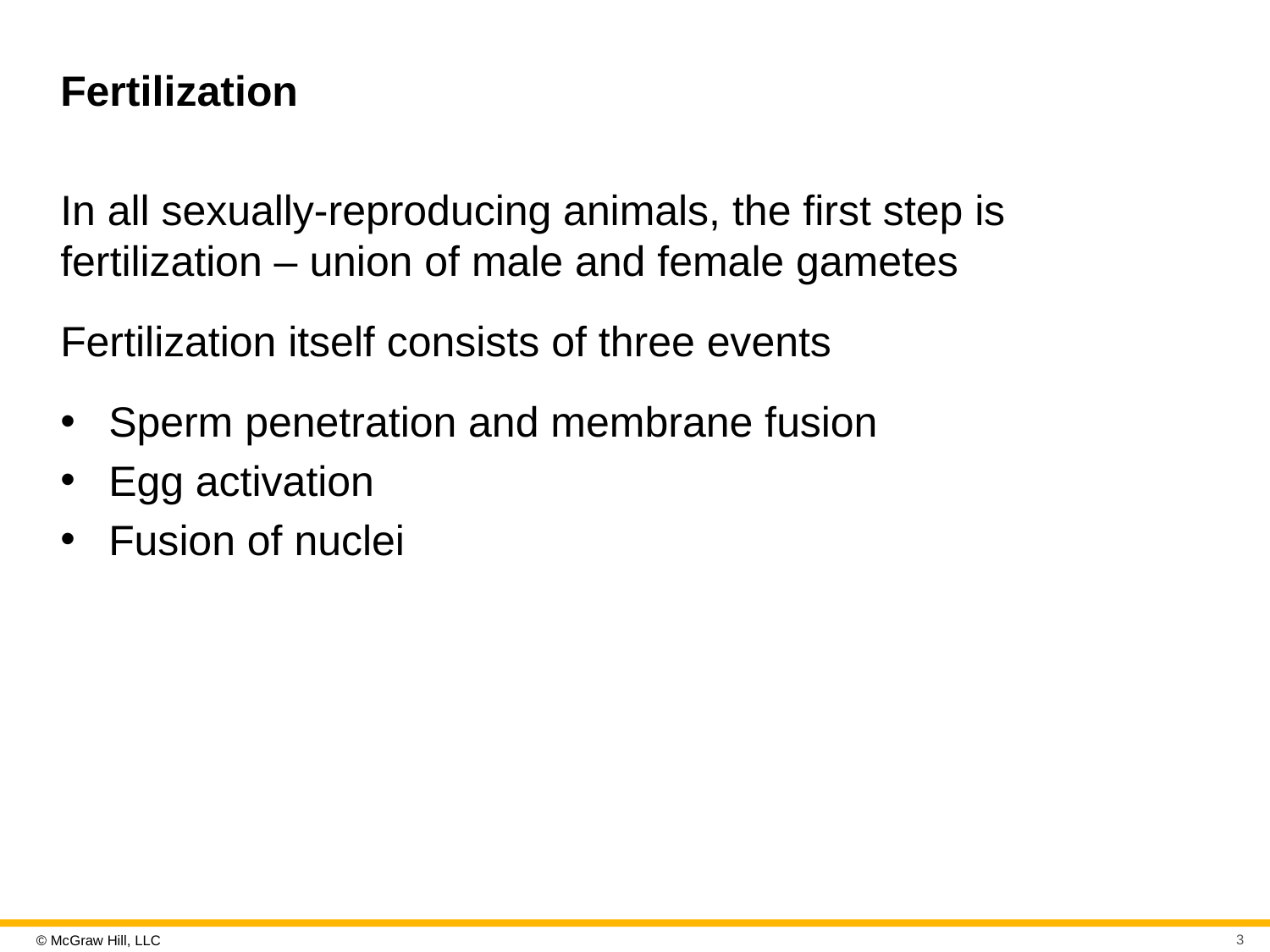

# Fertilization
In all sexually-reproducing animals, the first step is fertilization – union of male and female gametes
Fertilization itself consists of three events
Sperm penetration and membrane fusion
Egg activation
Fusion of nuclei
3